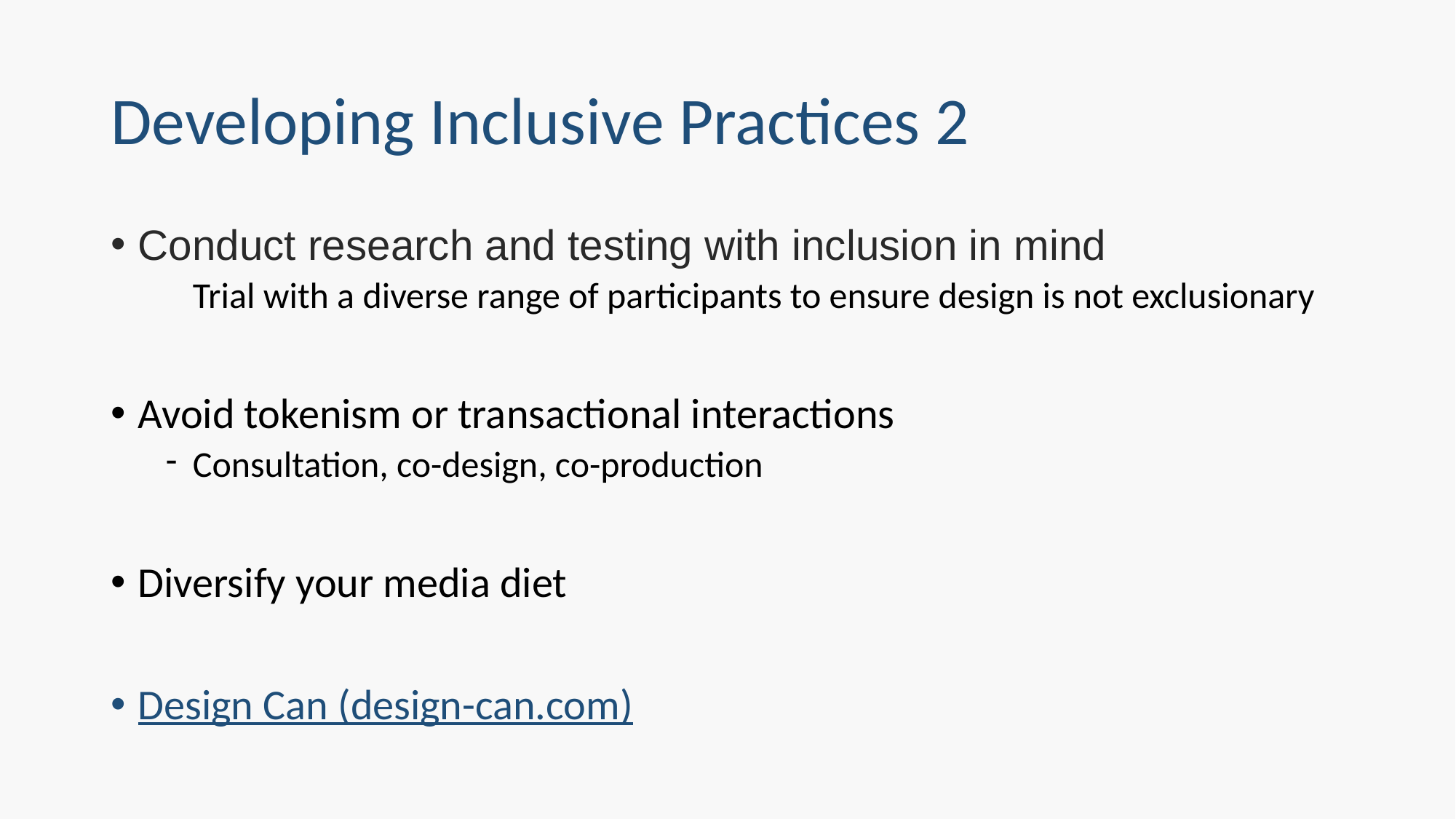

# Developing Inclusive Practices 2
Conduct research and testing with inclusion in mind
Trial with a diverse range of participants to ensure design is not exclusionary

Avoid tokenism or transactional interactions
Consultation, co-design, co-production

Diversify your media diet

Design Can (design-can.com)